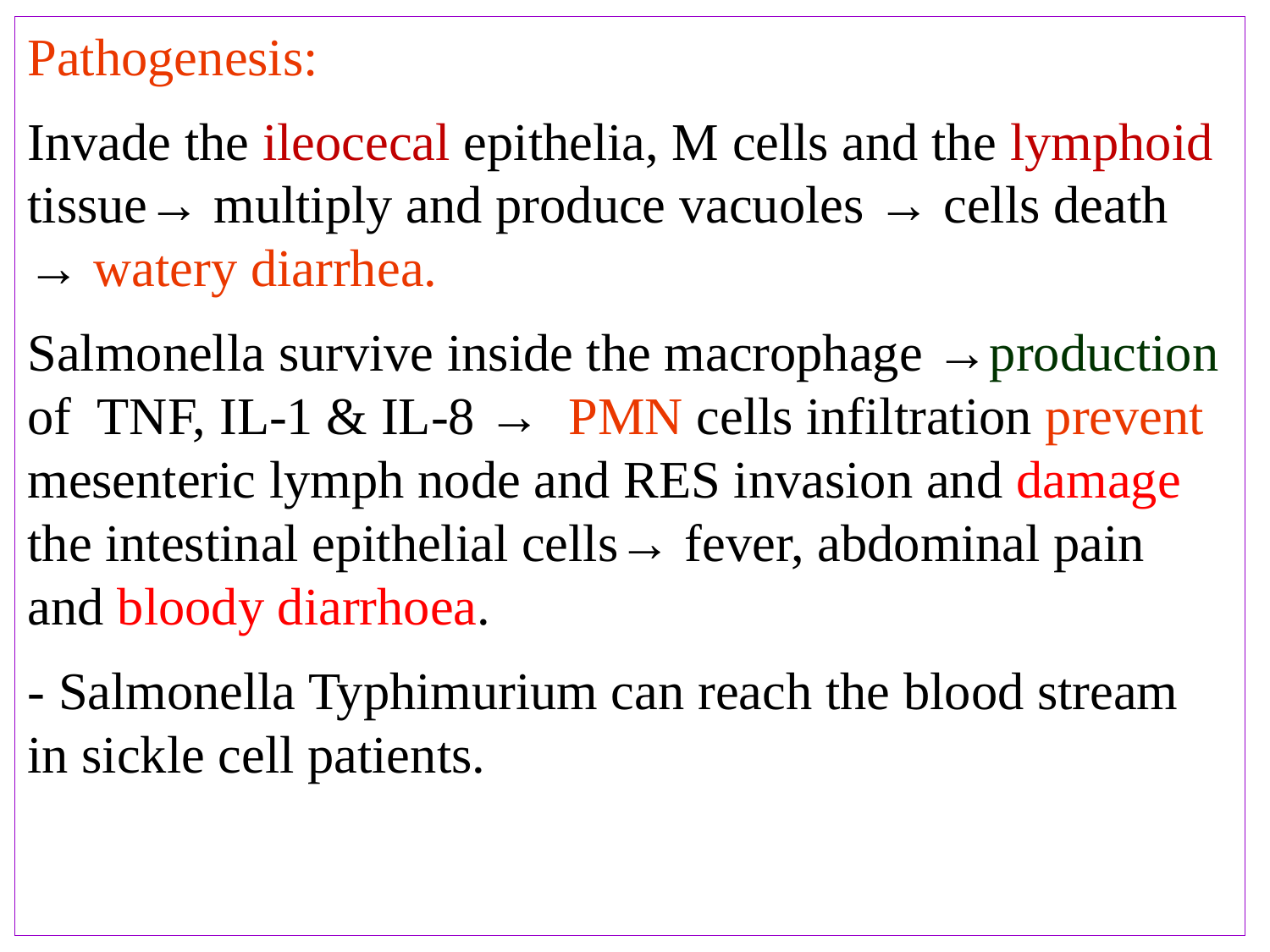

Pathogenesis:
Invade the ileocecal epithelia, M cells and the lymphoid tissue→ multiply and produce vacuoles → cells death → watery diarrhea.
Salmonella survive inside the macrophage →production of  TNF, IL-1 & IL-8 →  PMN cells infiltration prevent mesenteric lymph node and RES invasion and damage the intestinal epithelial cells→ fever, abdominal pain and bloody diarrhoea.
- Salmonella Typhimurium can reach the blood stream in sickle cell patients.